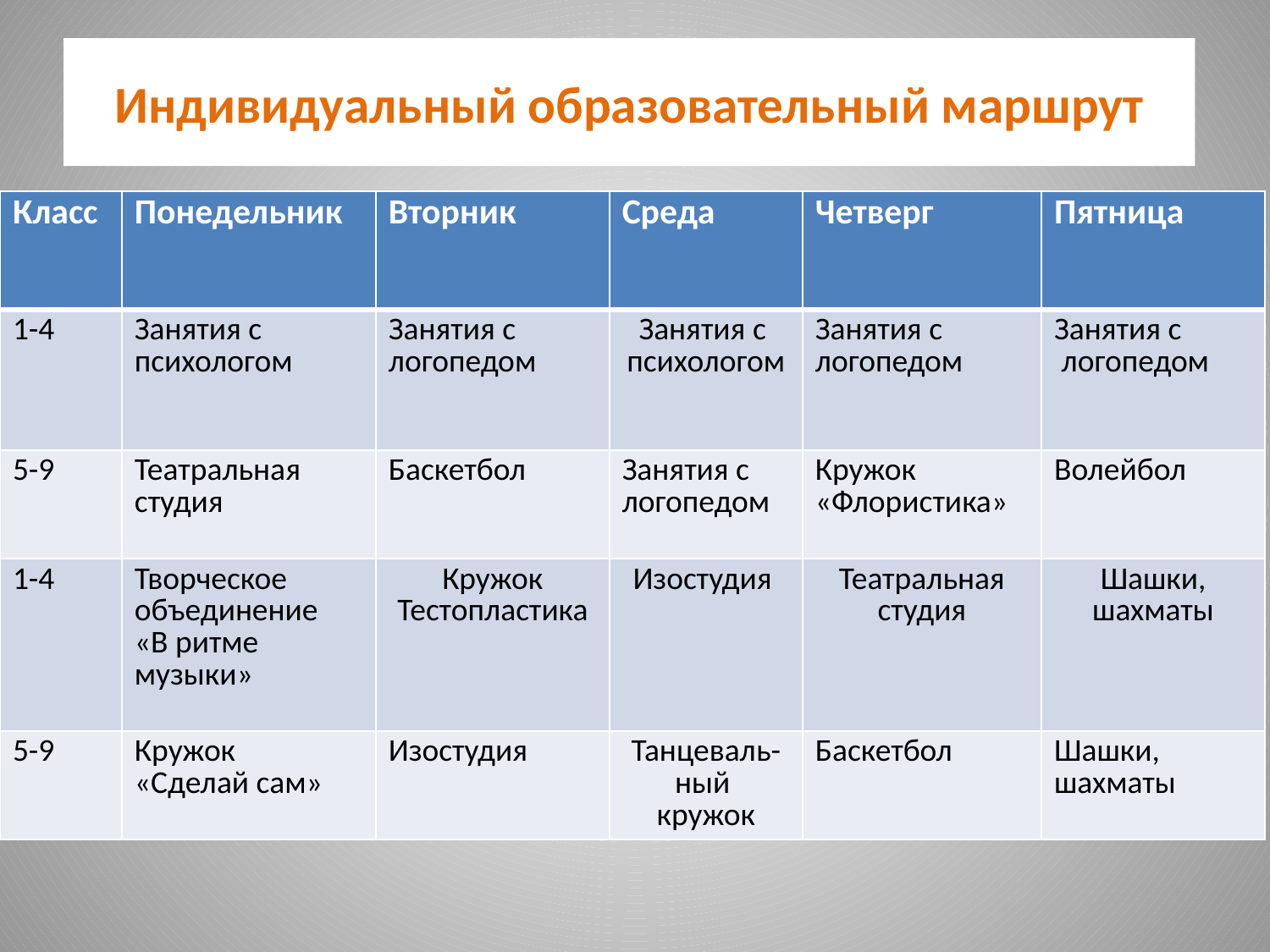

# Индивидуальный образовательный маршрут
| Класс | Понедельник | Вторник | Среда | Четверг | Пятница |
| --- | --- | --- | --- | --- | --- |
| 1-4 | Занятия с психологом | Занятия с логопедом | Занятия с психологом | Занятия с логопедом | Занятия с логопедом |
| 5-9 | Театральная студия | Баскетбол | Занятия с логопедом | Кружок «Флористика» | Волейбол |
| 1-4 | Творческое объединение «В ритме музыки» | Кружок Тестопластика | Изостудия | Театральная студия | Шашки, шахматы |
| 5-9 | Кружок «Сделай сам» | Изостудия | Танцеваль- ный кружок | Баскетбол | Шашки, шахматы |